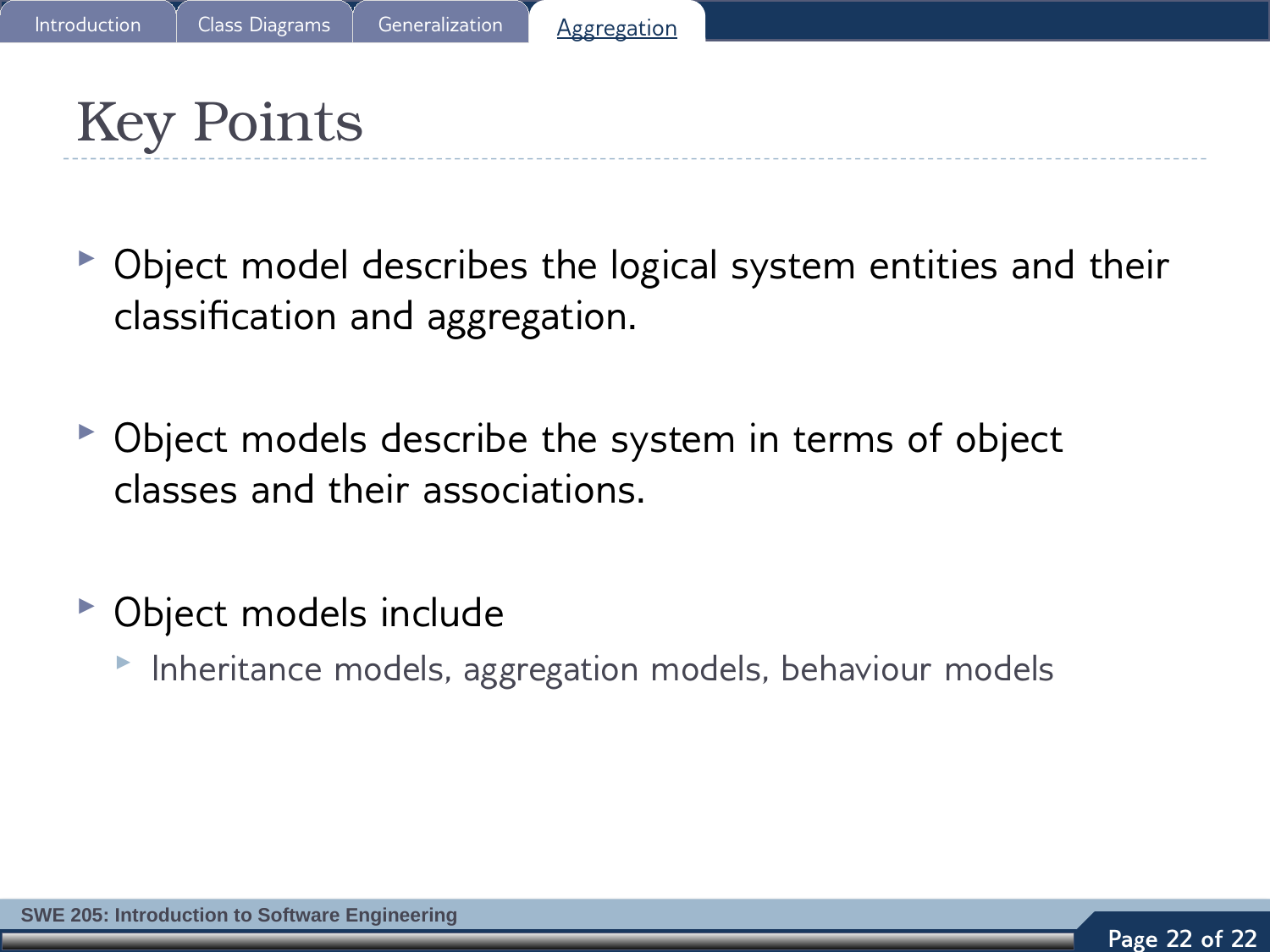

Introduction
Class Diagrams
Generalization
Aggregation
# Key Points

Object model describes the logical system entities and their classification and aggregation.

Object models describe the system in terms of object classes and their associations.

Object models include
Inheritance models, aggregation models, behaviour models

22
Page 22 of 22